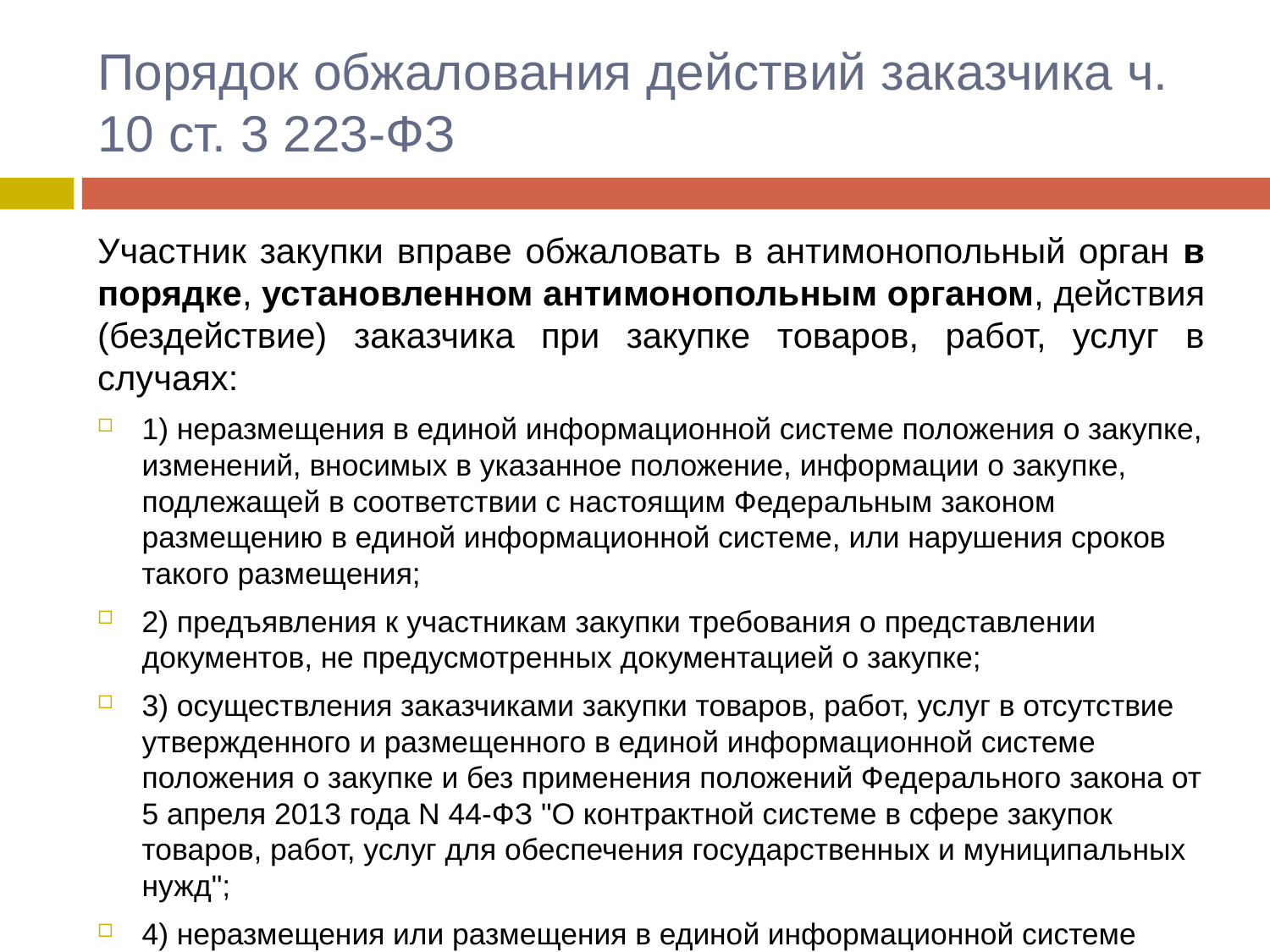

# Порядок обжалования действий заказчика ч. 10 ст. 3 223-ФЗ
Участник закупки вправе обжаловать в антимонопольный орган в порядке, установленном антимонопольным органом, действия (бездействие) заказчика при закупке товаров, работ, услуг в случаях:
1) неразмещения в единой информационной системе положения о закупке, изменений, вносимых в указанное положение, информации о закупке, подлежащей в соответствии с настоящим Федеральным законом размещению в единой информационной системе, или нарушения сроков такого размещения;
2) предъявления к участникам закупки требования о представлении документов, не предусмотренных документацией о закупке;
3) осуществления заказчиками закупки товаров, работ, услуг в отсутствие утвержденного и размещенного в единой информационной системе положения о закупке и без применения положений Федерального закона от 5 апреля 2013 года N 44-ФЗ "О контрактной системе в сфере закупок товаров, работ, услуг для обеспечения государственных и муниципальных нужд";
4) неразмещения или размещения в единой информационной системе недостоверной информации о годовом объеме закупки, которую заказчики обязаны осуществить у субъектов малого и среднего предпринимательства.